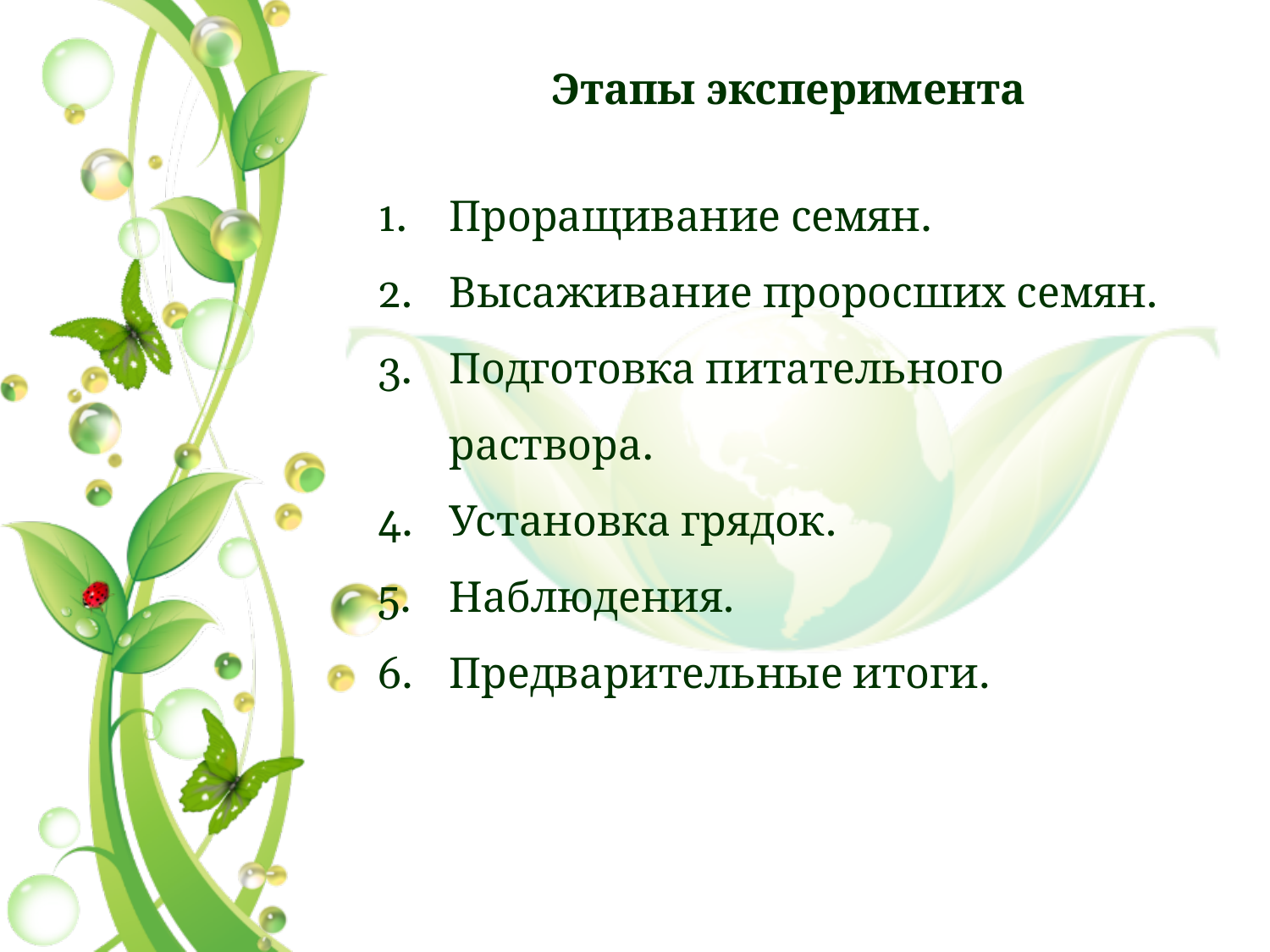

Этапы эксперимента

Проращивание семян.
Высаживание проросших семян.
Подготовка питательного раствора.
Установка грядок.
Наблюдения.
Предварительные итоги.